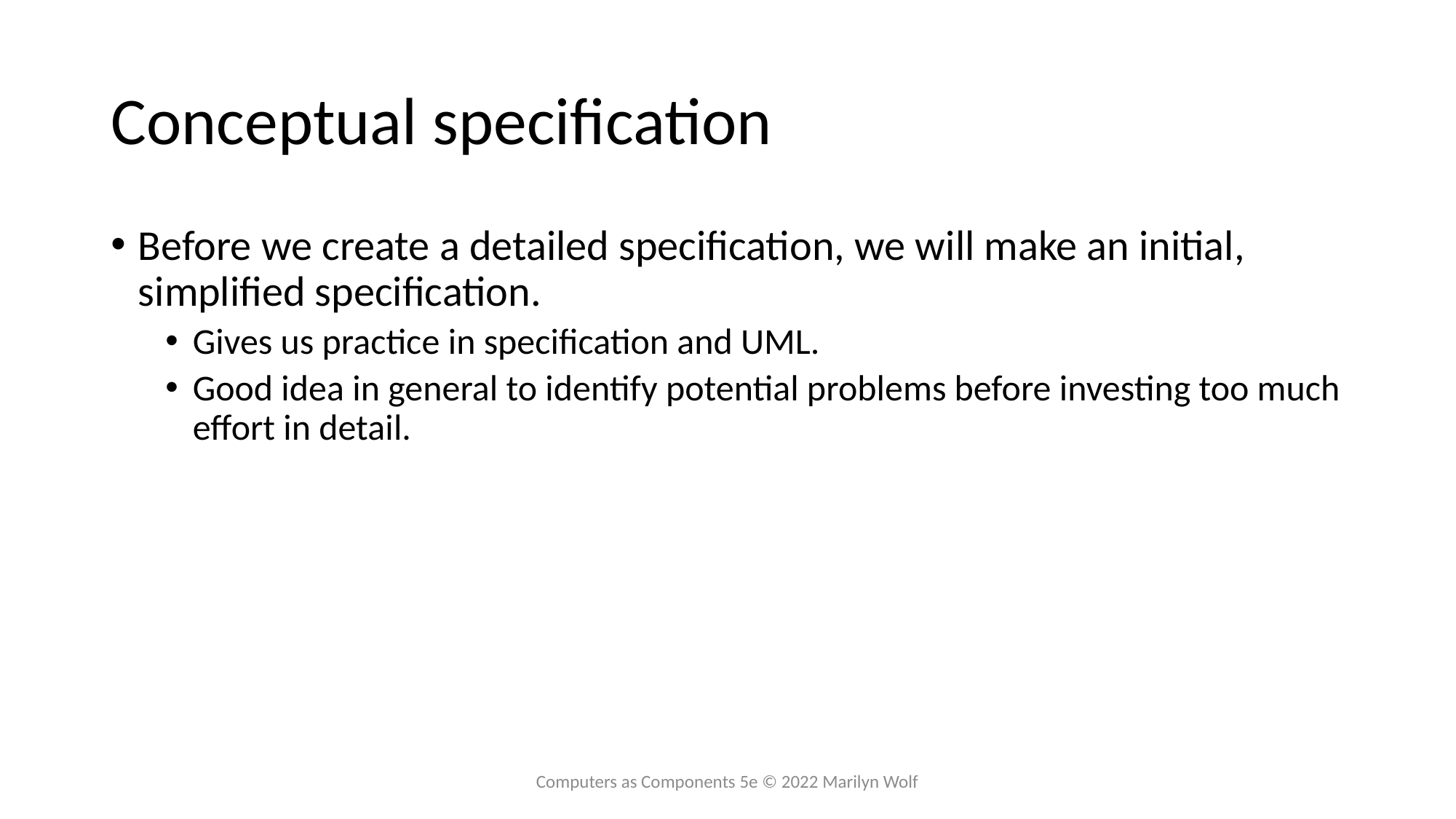

# Conceptual specification
Before we create a detailed specification, we will make an initial, simplified specification.
Gives us practice in specification and UML.
Good idea in general to identify potential problems before investing too much effort in detail.
Computers as Components 5e © 2022 Marilyn Wolf